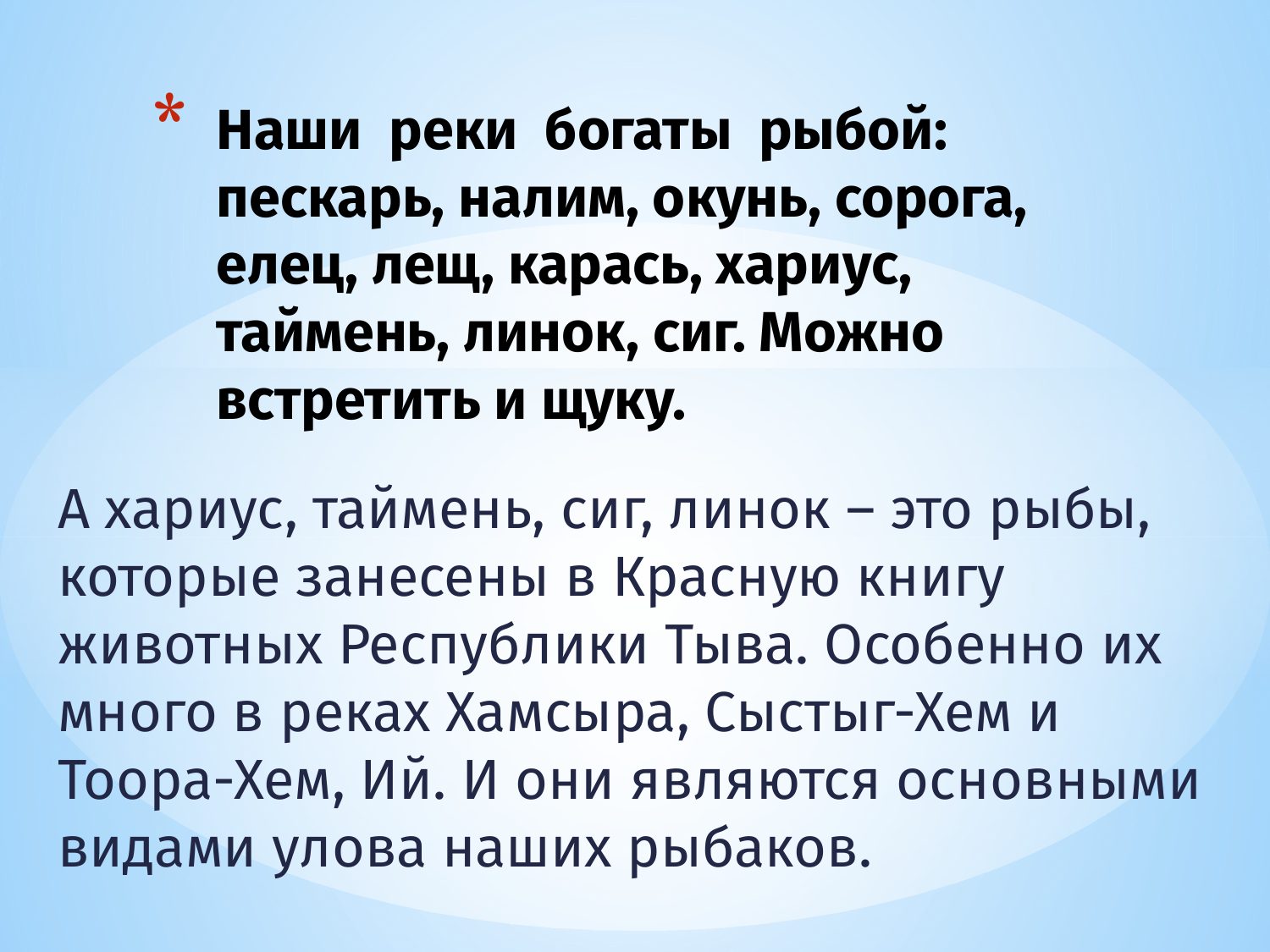

# Наши  реки  богаты  рыбой: пескарь, налим, окунь, сорога, елец, лещ, карась, хариус, таймень, линок, сиг. Можно встретить и щуку.
А хариус, таймень, сиг, линок – это рыбы, которые занесены в Красную книгу животных Республики Тыва. Особенно их много в реках Хамсыра, Сыстыг-Хем и Тоора-Хем, Ий. И они являются основными видами улова наших рыбаков.